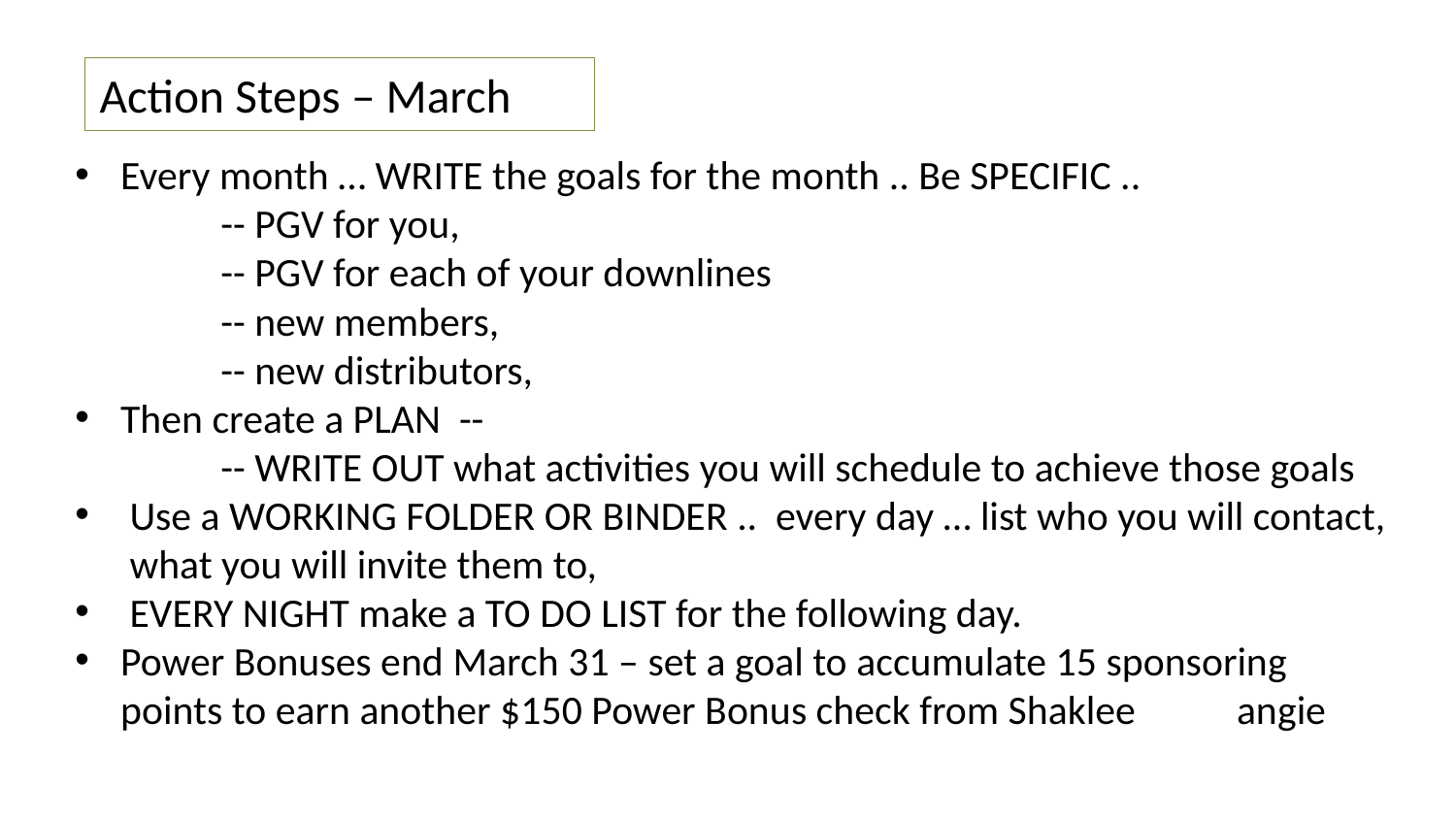

Action Steps – March
Every month … WRITE the goals for the month .. Be SPECIFIC ..
	-- PGV for you,
	-- PGV for each of your downlines
	-- new members,
	-- new distributors,
Then create a PLAN  --
	-- WRITE OUT what activities you will schedule to achieve those goals
Use a WORKING FOLDER OR BINDER ..  every day … list who you will contact, what you will invite them to,
EVERY NIGHT make a TO DO LIST for the following day.
Power Bonuses end March 31 – set a goal to accumulate 15 sponsoring points to earn another $150 Power Bonus check from Shaklee           angie